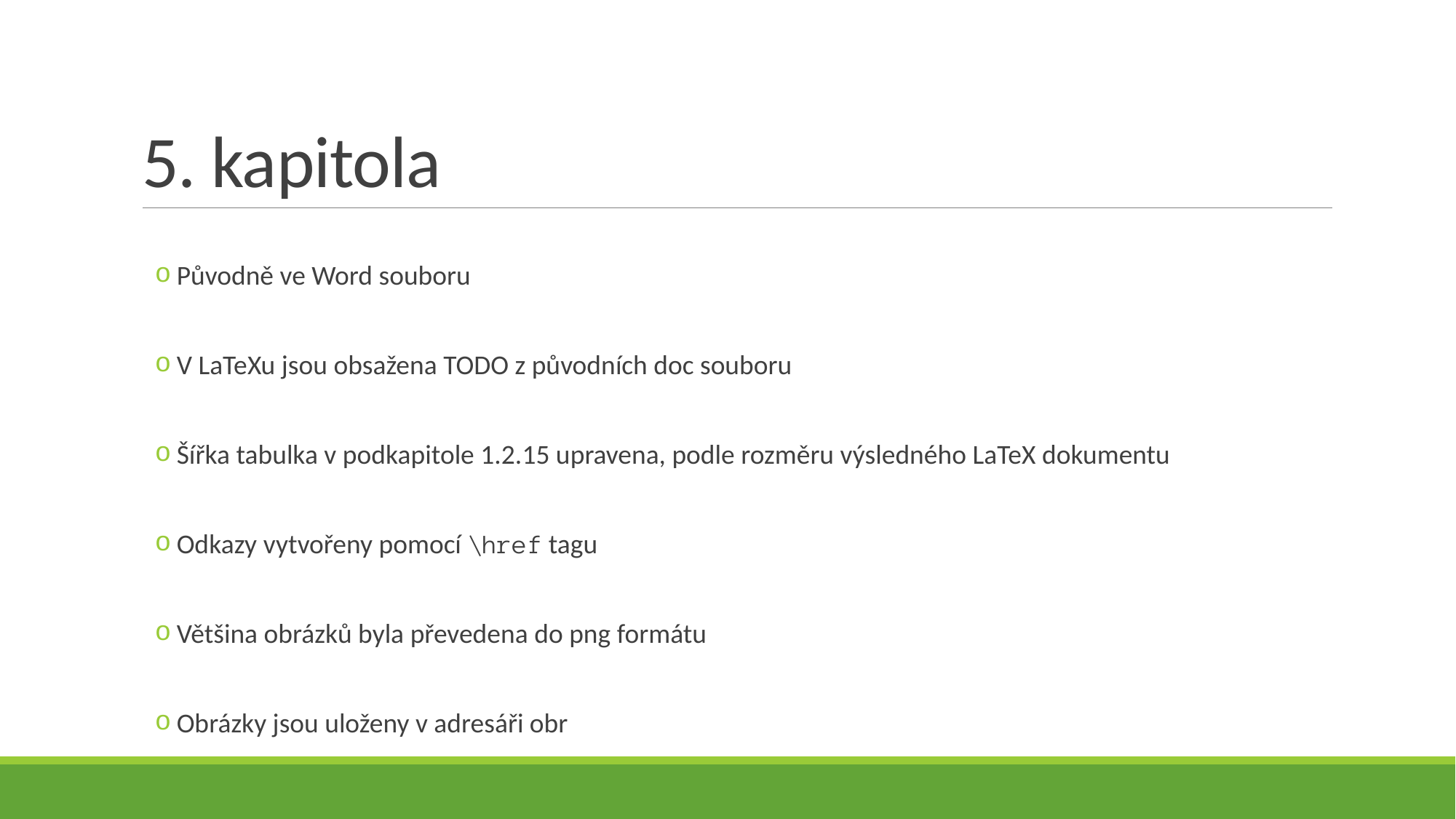

# 5. kapitola

Původně ve Word souboru

V LaTeXu jsou obsažena TODO z původních doc souboru

Šířka tabulka v podkapitole 1.2.15 upravena, podle rozměru výsledného LaTeX dokumentu

Odkazy vytvořeny pomocí \href tagu

Většina obrázků byla převedena do png formátu

Obrázky jsou uloženy v adresáři obr